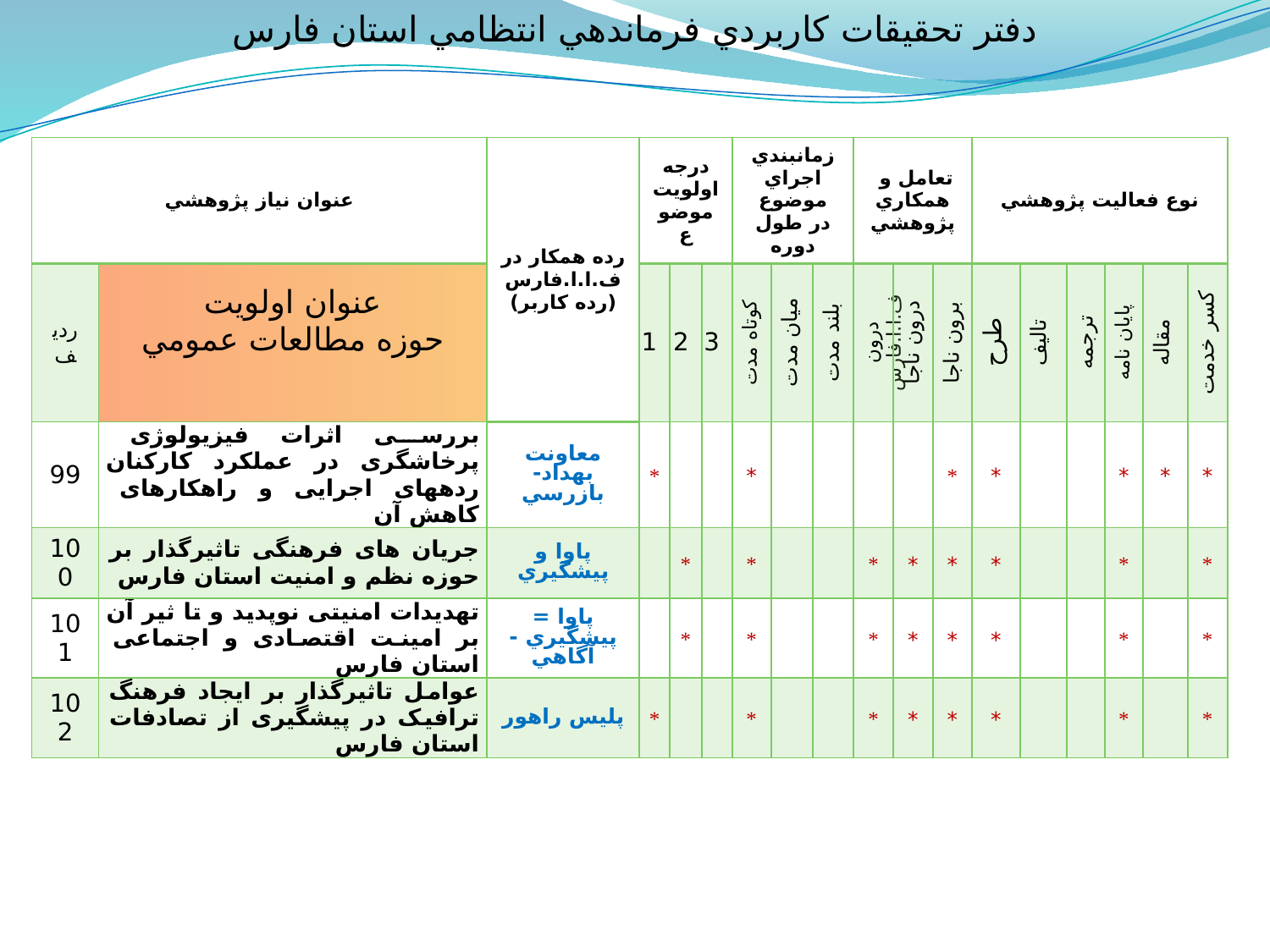

دفتر تحقيقات كاربردي فرماندهي انتظامي استان فارس
| عنوان نياز پژوهشي |  | رده همكار در ف.ا.ا.فارس (رده كاربر) | درجه اولويت موضوع |  |  | زمانبندي اجراي موضوع در طول دوره |  |  | تعامل و همكاري پژوهشي |  |  | نوع فعاليت پژوهشي |  |  |  |  |  |
| --- | --- | --- | --- | --- | --- | --- | --- | --- | --- | --- | --- | --- | --- | --- | --- | --- | --- |
| رديف | عنوان اولويت حوزه مطالعات عمومي |  | 1 | 2 | 3 | كوتاه مدت | ميان مدت | بلند مدت | درون ف.ا.ا.فارس | درون ناجا | برون ناجا | طرح | تاليف | ترجمه | پايان نامه | مقاله | كسر خدمت |
| 99 | بررسی اثرات فیزیولوژی پرخاشگری در عملکرد کارکنان رده­های اجرایی و راهکارهای کاهش آن | معاونت بهداد- بازرسي | \* |  |  | \* |  |  |  |  | \* | \* |  |  | \* | \* | \* |
| 100 | جریان های فرهنگی تاثیرگذار بر حوزه نظم و امنیت استان فارس | پاوا و پيشگيري |  | \* |  | \* |  |  | \* | \* | \* | \* |  |  | \* |  | \* |
| 101 | تهدیدات امنیتی نوپدید و تا ثیر آن بر امینت اقتصادی و اجتماعی استان فارس | پاوا = پيشگيري - آگاهي |  | \* |  | \* |  |  | \* | \* | \* | \* |  |  | \* |  | \* |
| 102 | عوامل تاثیرگذار بر ایجاد فرهنگ ترافیک در پیشگیری از تصادفات استان فارس | پليس راهور | \* |  |  | \* |  |  | \* | \* | \* | \* |  |  | \* |  | \* |